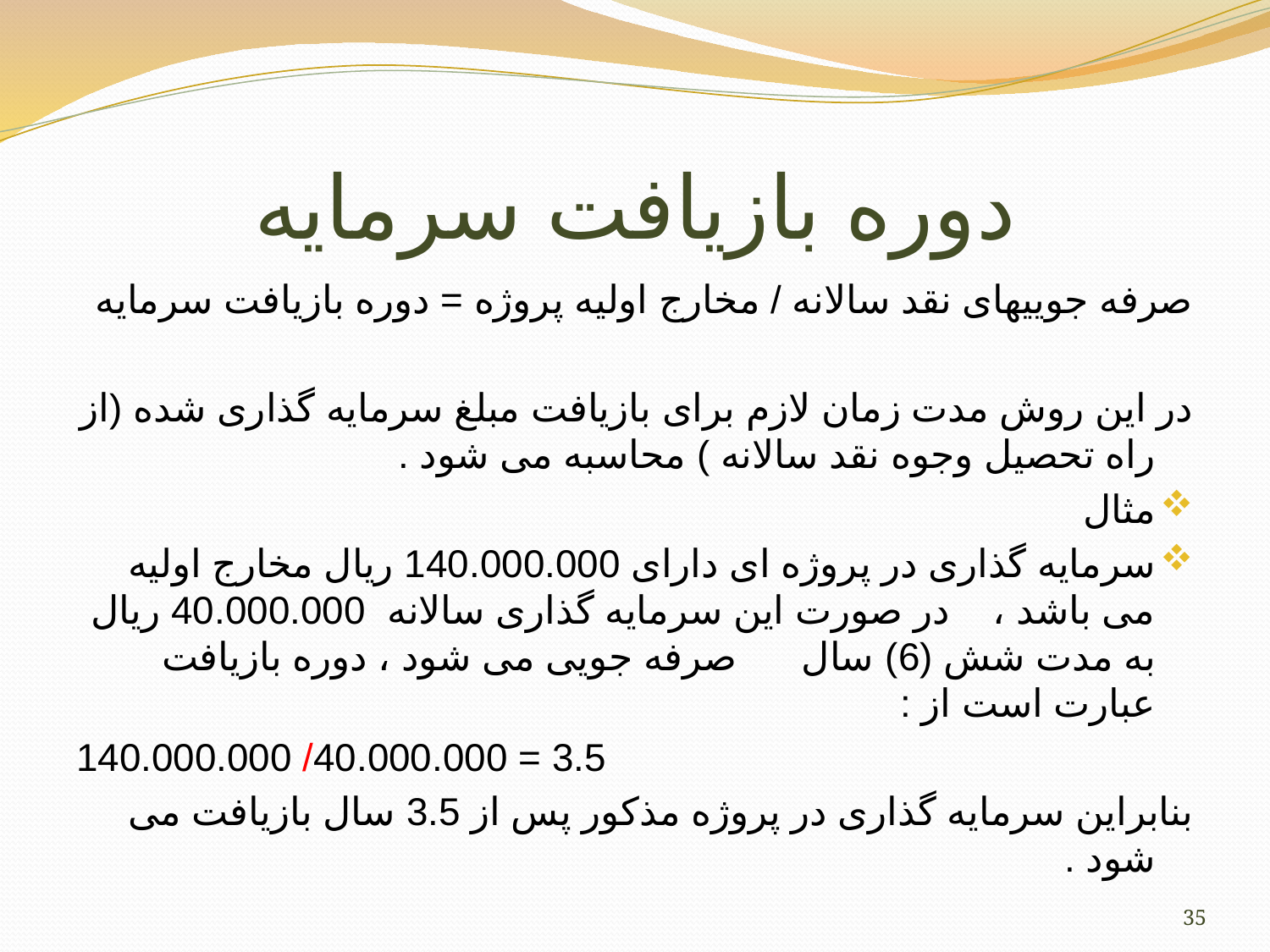

# دوره بازیافت سرمایه
صرفه جوییهای نقد سالانه / مخارج اولیه پروژه = دوره بازیافت سرمایه

در این روش مدت زمان لازم برای بازیافت مبلغ سرمایه گذاری شده (از راه تحصیل وجوه نقد سالانه ) محاسبه می شود .
مثال
سرمایه گذاری در پروژه ای دارای 140.000.000 ریال مخارج اولیه می باشد ،    در صورت این سرمایه گذاری سالانه  40.000.000 ریال به مدت شش (6) سال      صرفه جویی می شود ، دوره بازیافت عبارت است از :
3.5 = 40.000.000/ 140.000.000
بنابراین سرمایه گذاری در پروژه مذکور پس از 3.5 سال بازیافت می شود .
35